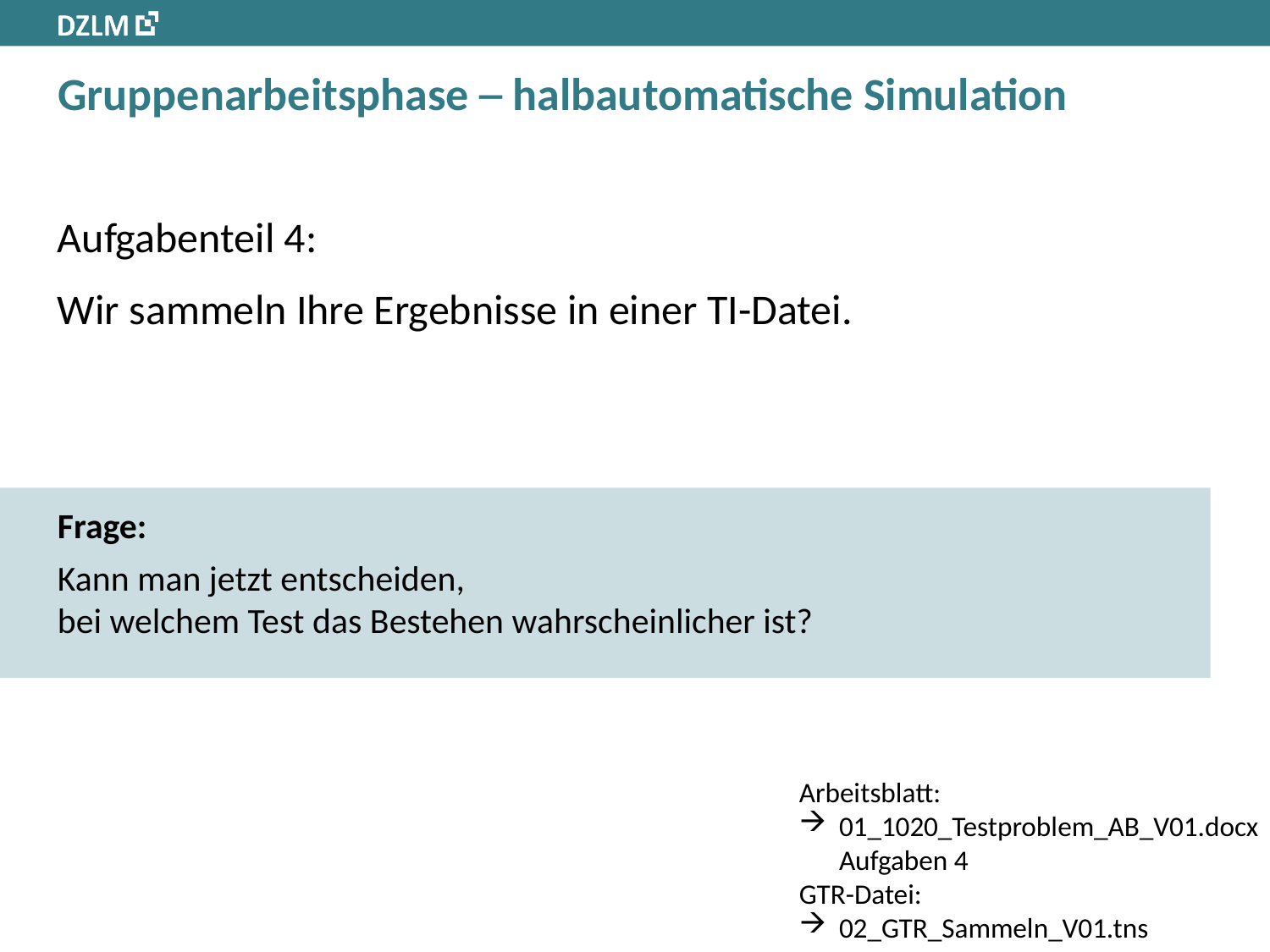

# Gruppenarbeitsphase ─ halbautomatische Simulation

Aufgabenteil 4:
Wir sammeln Ihre Ergebnisse in einer TI-Datei.

Frage:
Kann man jetzt entscheiden,
bei welchem Test das Bestehen wahrscheinlicher ist?

Arbeitsblatt:
01_1020_Testproblem_AB_V01.docx
Aufgaben 4
GTR-Datei:
02_GTR_Sammeln_V01.tns